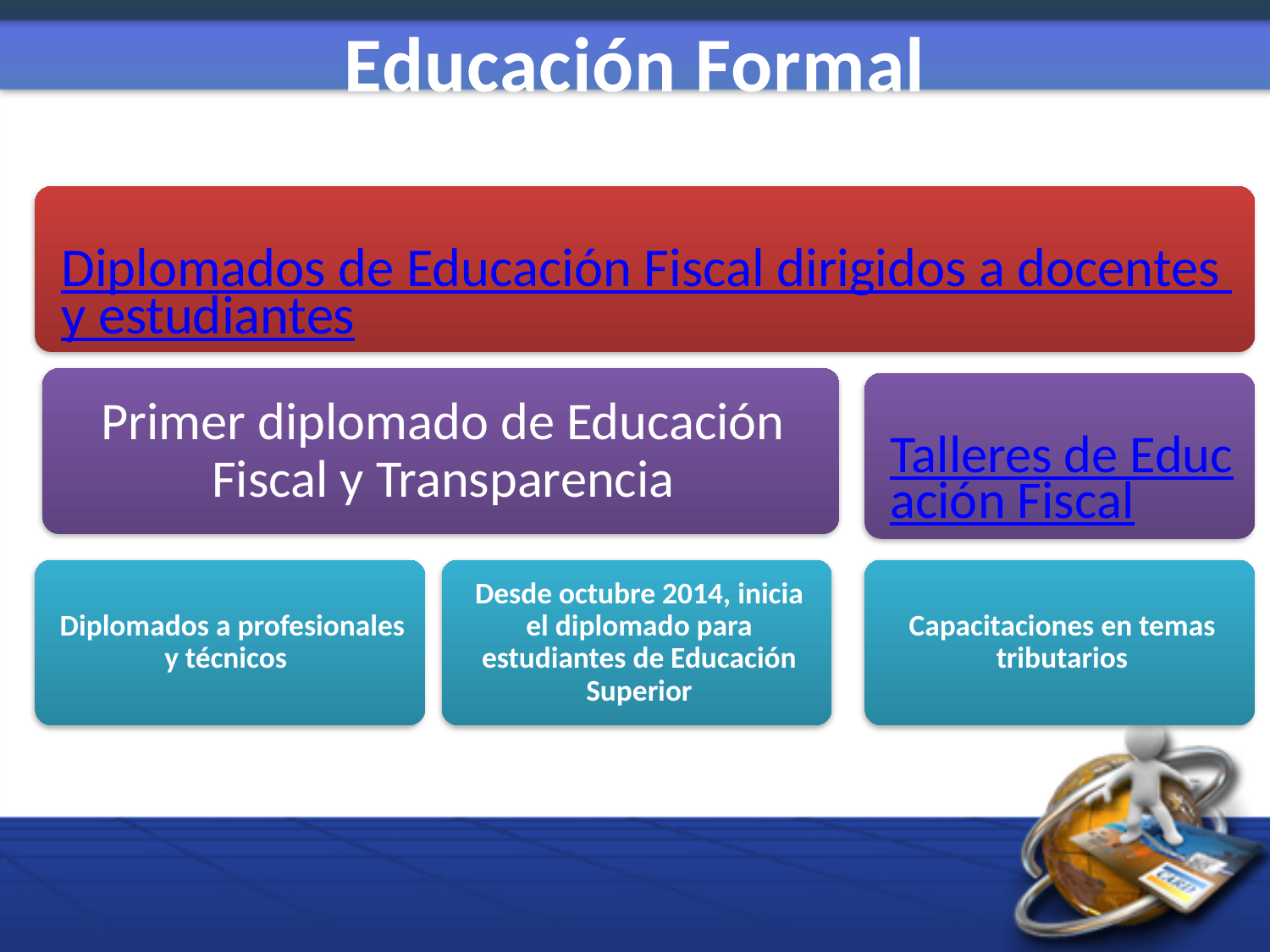

Educación Formal
Diplomados de Educación Fiscal dirigidos a docentes y estudiantes
Primer diplomado de Educación Fiscal y Transparencia
Diplomados a profesionales y técnicos
Desde octubre 2014, inicia el diplomado para estudiantes de Educación Superior
Talleres de Educación Fiscal
Capacitaciones en temas tributarios